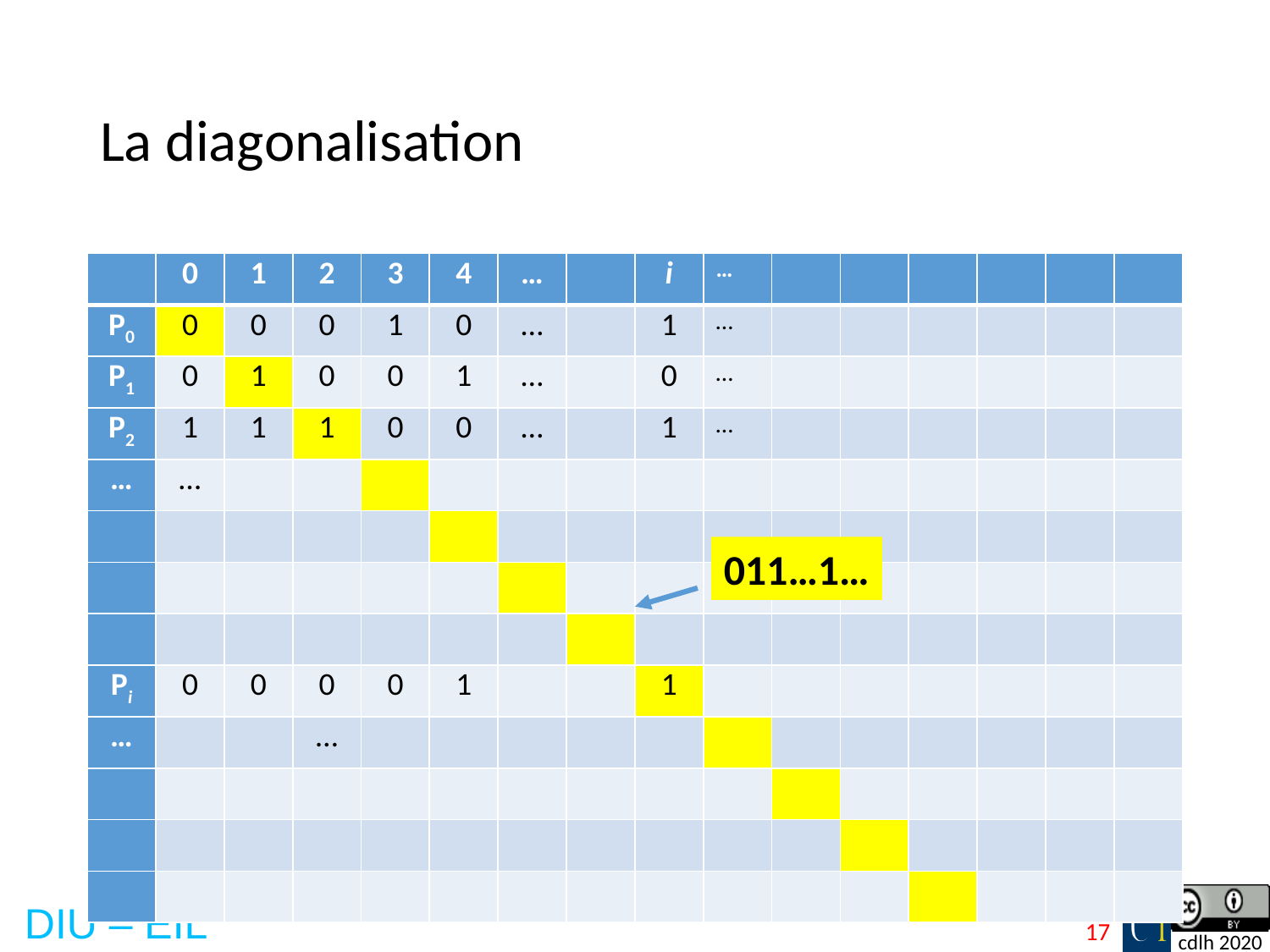

# La diagonalisation
|  | 0 | 1 | 2 | 3 | 4 | … |  | i | … |  |  |  |  |  |  |
| --- | --- | --- | --- | --- | --- | --- | --- | --- | --- | --- | --- | --- | --- | --- | --- |
| P0 | 0 | 0 | 0 | 1 | 0 | … |  | 1 | … |  |  |  |  |  |  |
| P1 | 0 | 1 | 0 | 0 | 1 | … |  | 0 | … |  |  |  |  |  |  |
| P2 | 1 | 1 | 1 | 0 | 0 | … |  | 1 | … |  |  |  |  |  |  |
| … | … |  |  |  |  |  |  |  |  |  |  |  |  |  |  |
|  |  |  |  |  |  |  |  |  |  |  |  |  |  |  |  |
|  |  |  |  |  |  |  |  |  |  |  |  |  |  |  |  |
|  |  |  |  |  |  |  |  |  |  |  |  |  |  |  |  |
| Pi | 0 | 0 | 0 | 0 | 1 |  |  | 1 |  |  |  |  |  |  |  |
| … |  |  | … |  |  |  |  |  |  |  |  |  |  |  |  |
|  |  |  |  |  |  |  |  |  |  |  |  |  |  |  |  |
|  |  |  |  |  |  |  |  |  |  |  |  |  |  |  |  |
|  |  |  |  |  |  |  |  |  |  |  |  |  |  |  |  |
011…1…
17